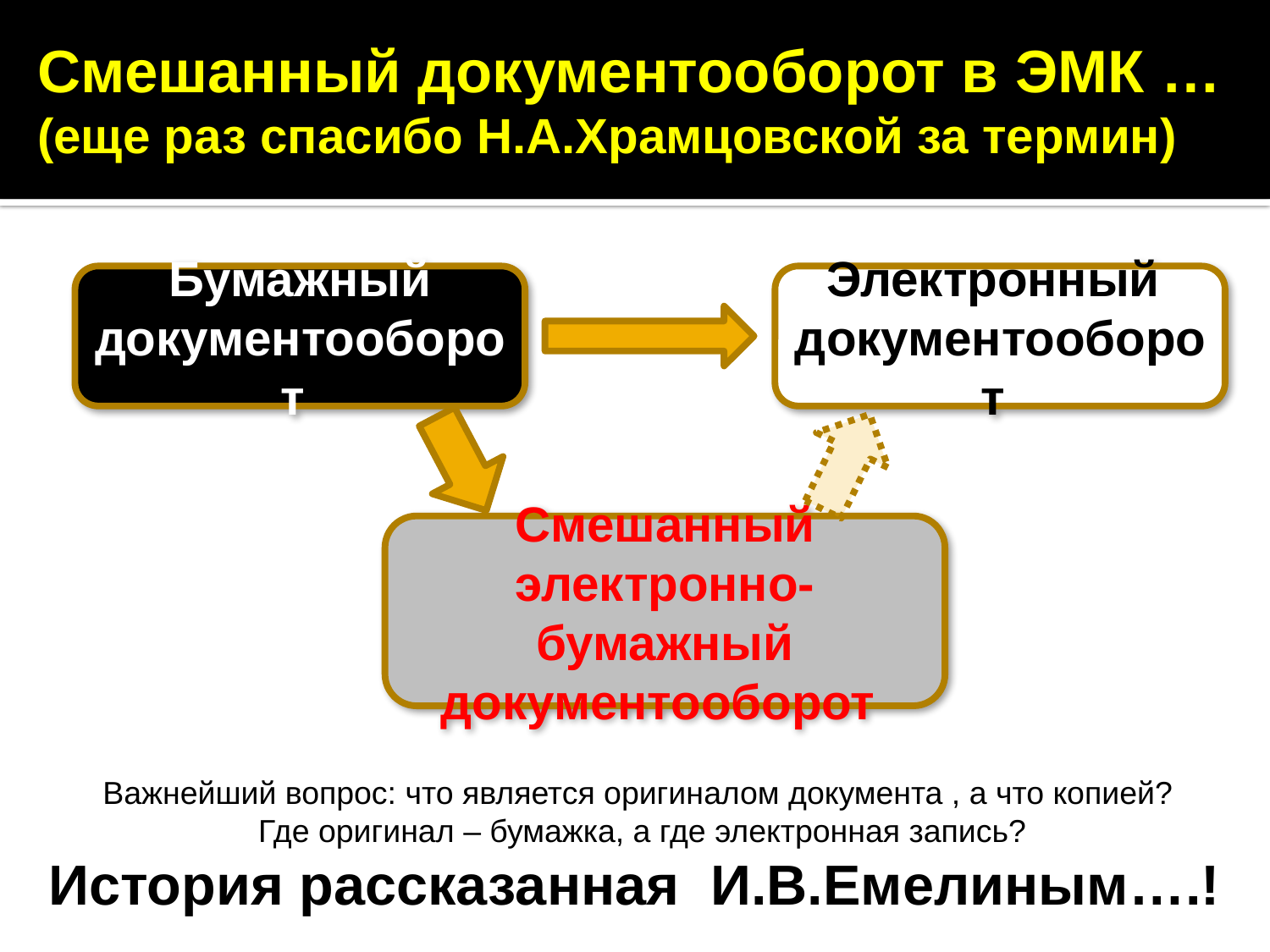

Смешанный документооборот в ЭМК …
(еще раз спасибо Н.А.Храмцовской за термин)
Бумажный документооборот
Электронный  документооборот

Смешанный электронно-бумажный
документооборот
Важнейший вопрос: что является оригиналом документа , а что копией?
Где оригинал – бумажка, а где электронная запись?
История рассказанная  И.В.Емелиным….!